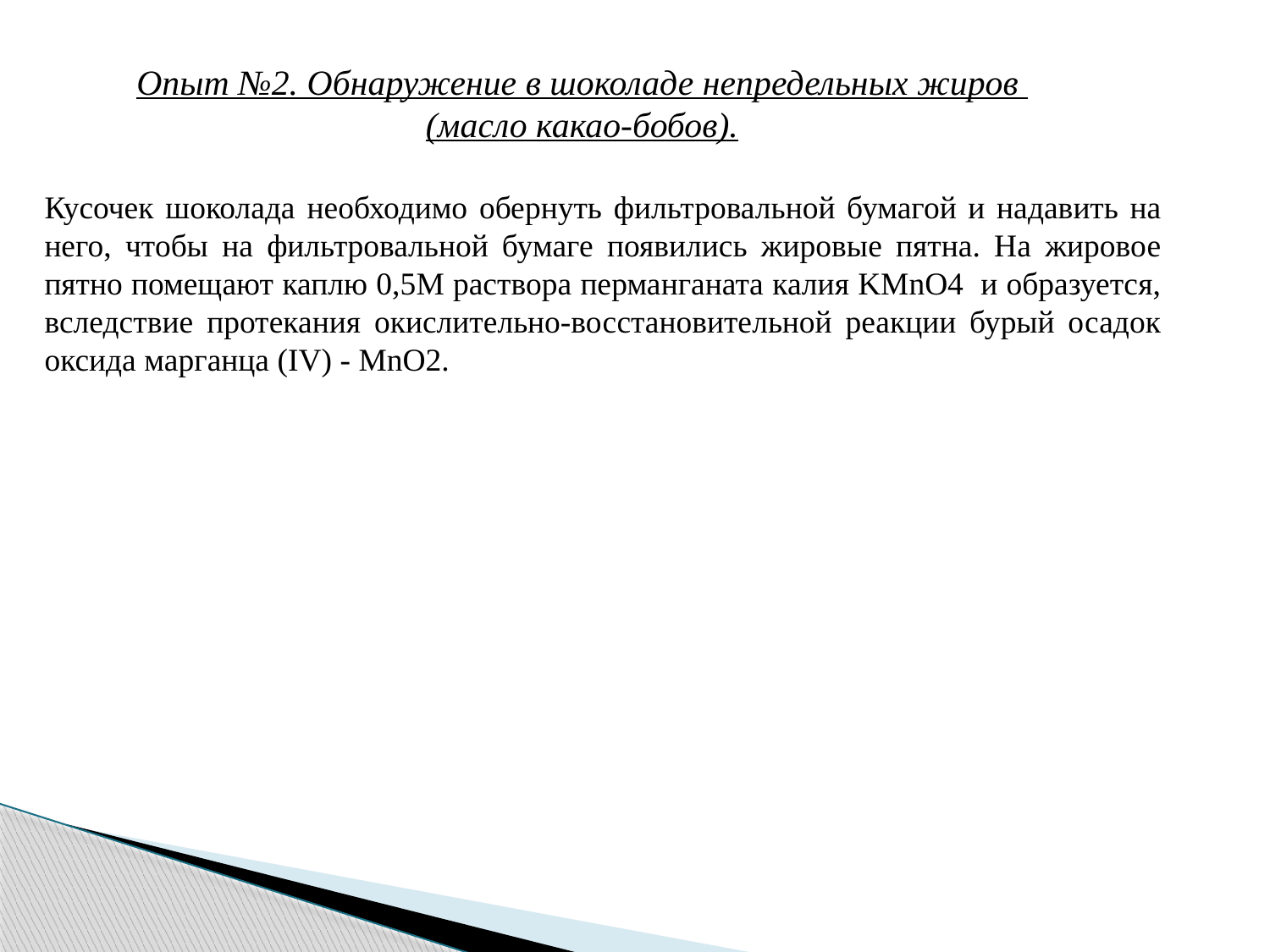

Опыт №2. Обнаружение в шоколаде непредельных жиров
(масло какао-бобов).
Кусочек шоколада необходимо обернуть фильтровальной бумагой и надавить на него, чтобы на фильтровальной бумаге появились жировые пятна. На жировое пятно помещают каплю 0,5М раствора перманганата калия KMnO4  и образуется, вследствие протекания окислительно-восстановительной реакции бурый осадок оксида марганца (IV) - MnO2.